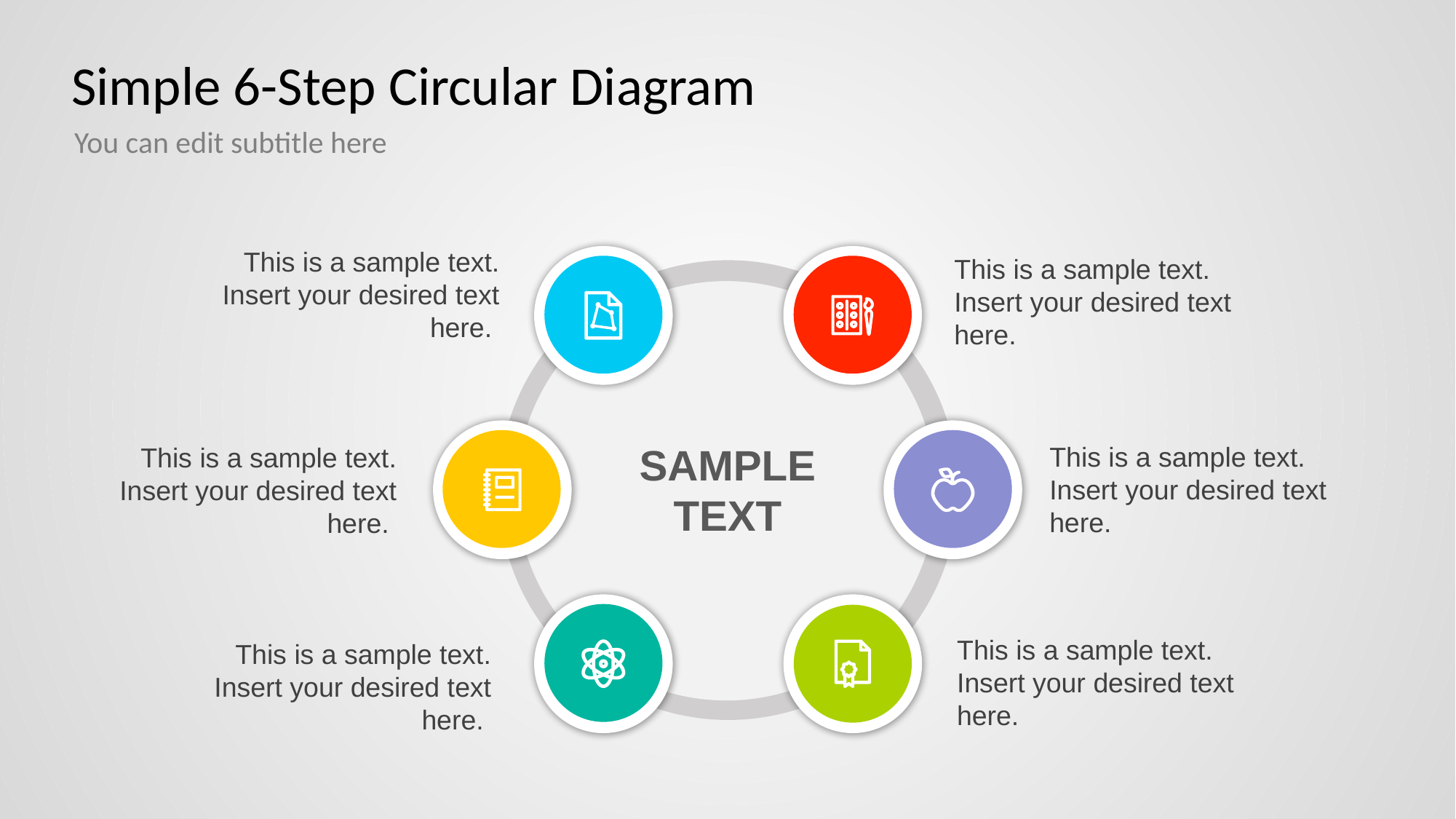

# Simple 6-Step Circular Diagram
You can edit subtitle here
This is a sample text. Insert your desired text here.

sample text

This is a sample text. Insert your desired text here.

This is a sample text. Insert your desired text here.
This is a sample text. Insert your desired text here.
This is a sample text. Insert your desired text here.
This is a sample text. Insert your desired text here.